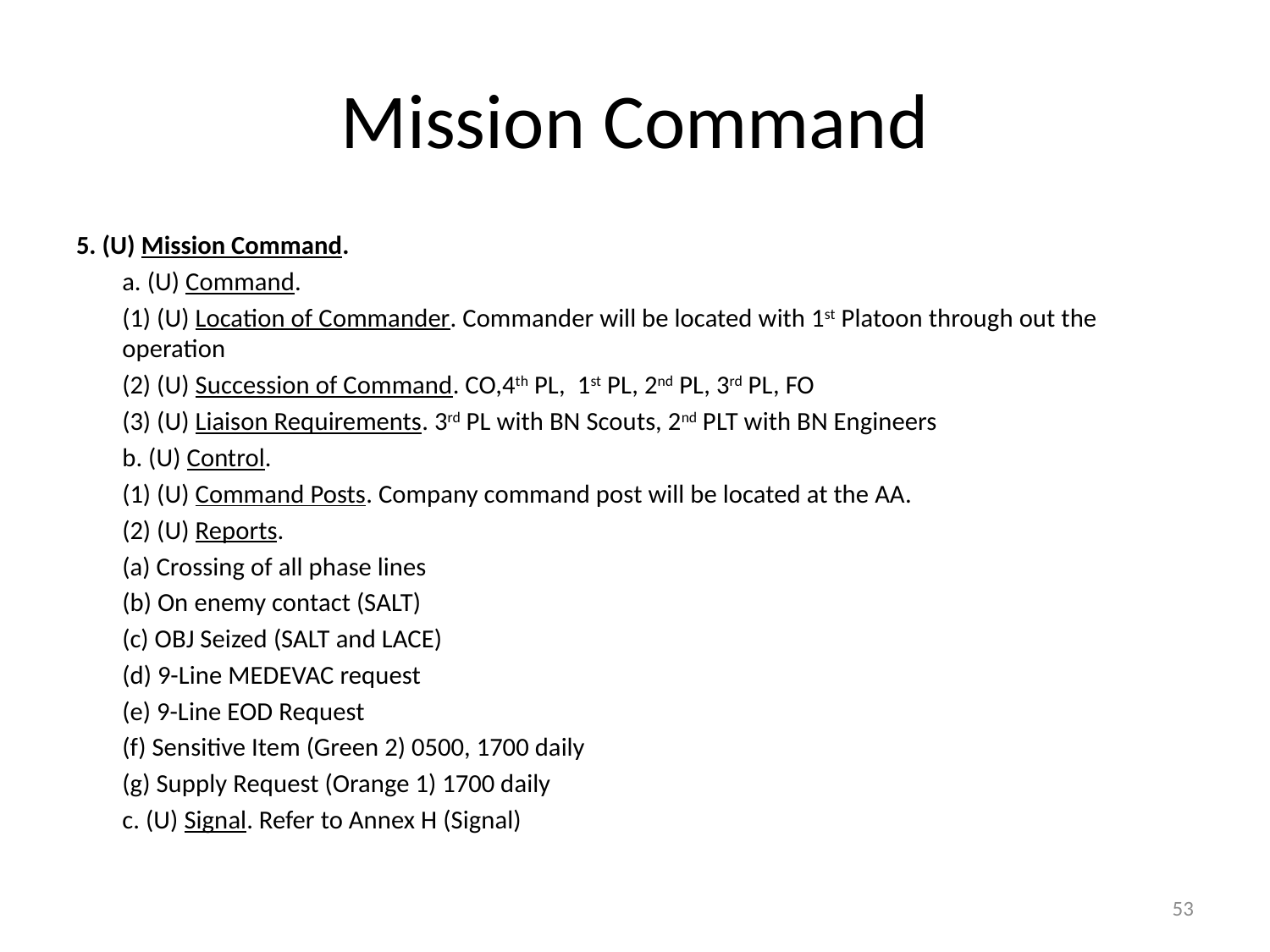

# Mission Command
5. (U) Mission Command.
	a. (U) Command.
		(1) (U) Location of Commander. Commander will be located with 1st Platoon through out the operation
		(2) (U) Succession of Command. CO,4th PL,  1st PL, 2nd PL, 3rd PL, FO
		(3) (U) Liaison Requirements. 3rd PL with BN Scouts, 2nd PLT with BN Engineers
	b. (U) Control.
		(1) (U) Command Posts. Company command post will be located at the AA.
		(2) (U) Reports.
			(a) Crossing of all phase lines
			(b) On enemy contact (SALT)
			(c) OBJ Seized (SALT and LACE)
			(d) 9-Line MEDEVAC request
			(e) 9-Line EOD Request
			(f) Sensitive Item (Green 2) 0500, 1700 daily
			(g) Supply Request (Orange 1) 1700 daily
	c. (U) Signal. Refer to Annex H (Signal)

53